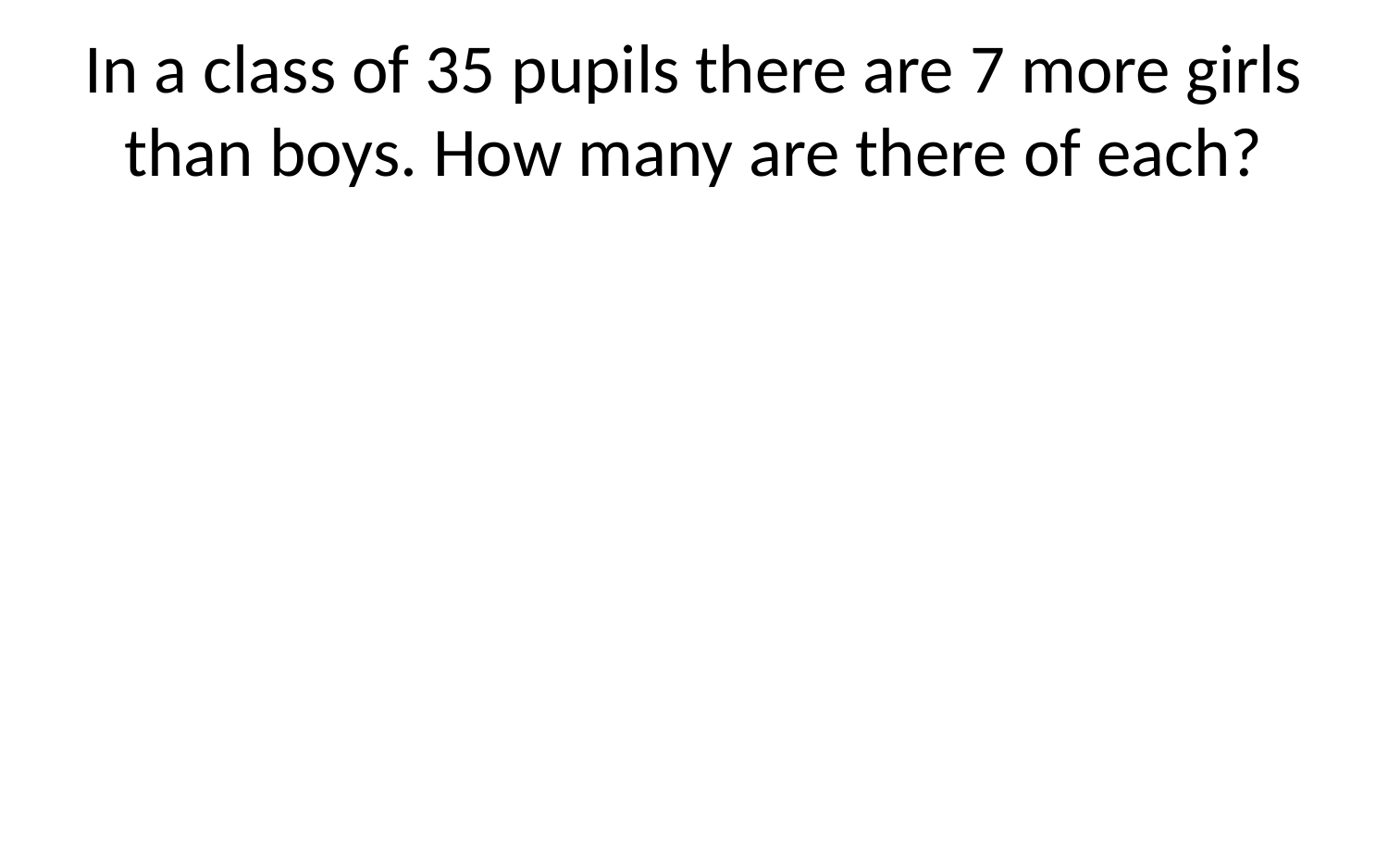

# In a class of 35 pupils there are 7 more girls than boys. How many are there of each?